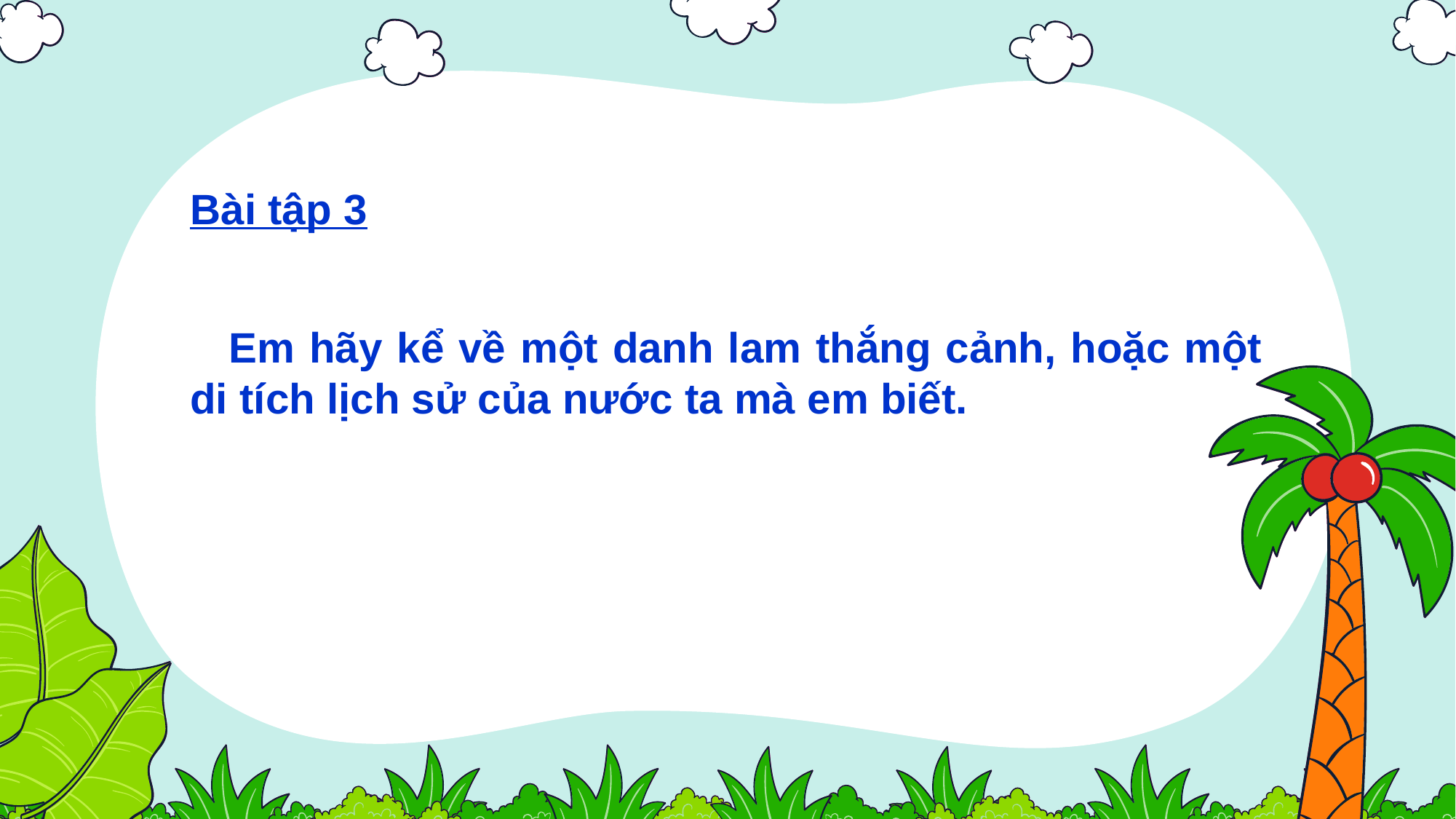

Bài tập 3
   Em hãy kể về một danh lam thắng cảnh, hoặc một di tích lịch sử của nước ta mà em biết.